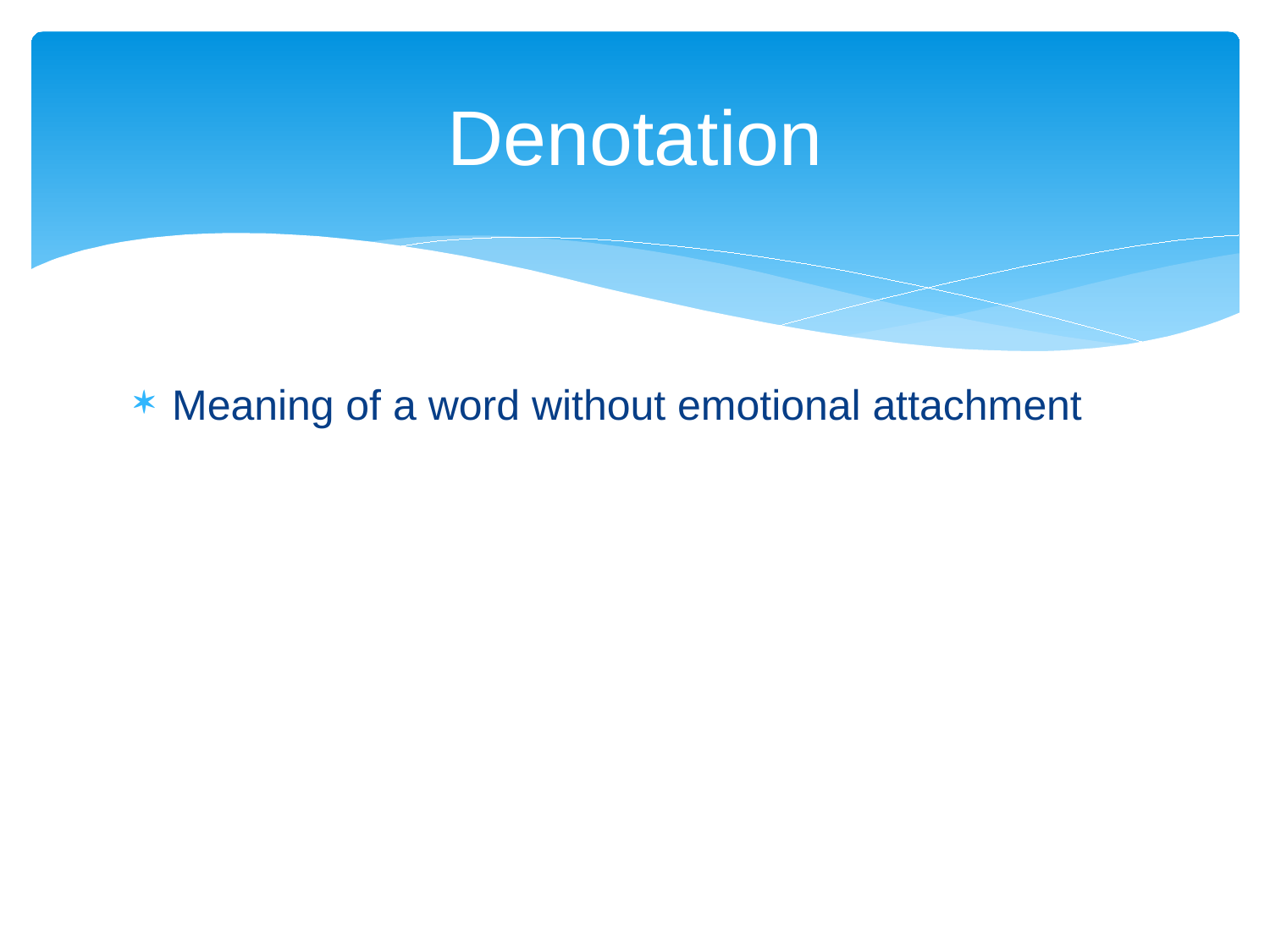

# Denotation
Meaning of a word without emotional attachment